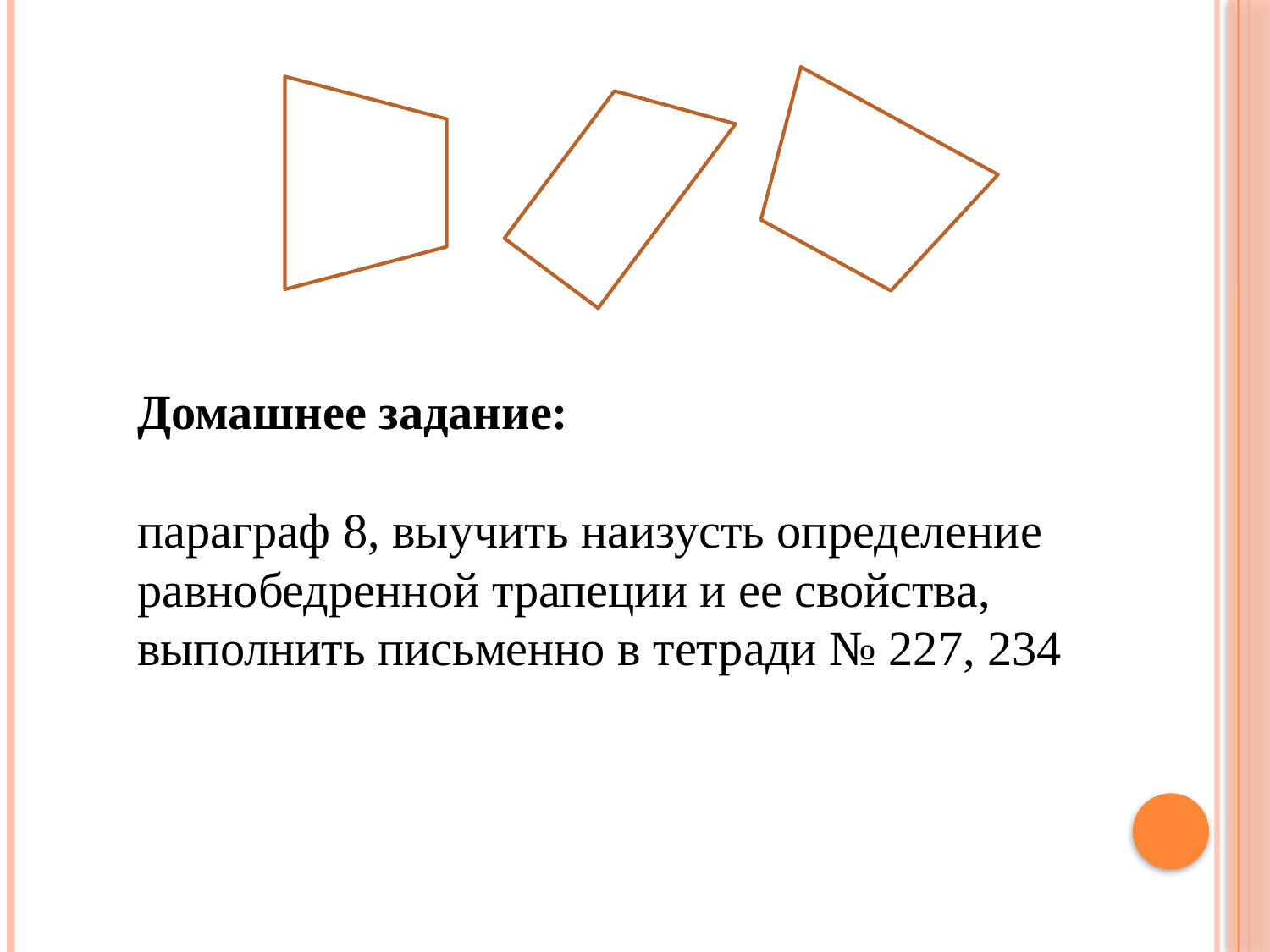

Домашнее задание:

параграф 8, выучить наизусть определение равнобедренной трапеции и ее свойства, выполнить письменно в тетради № 227, 234